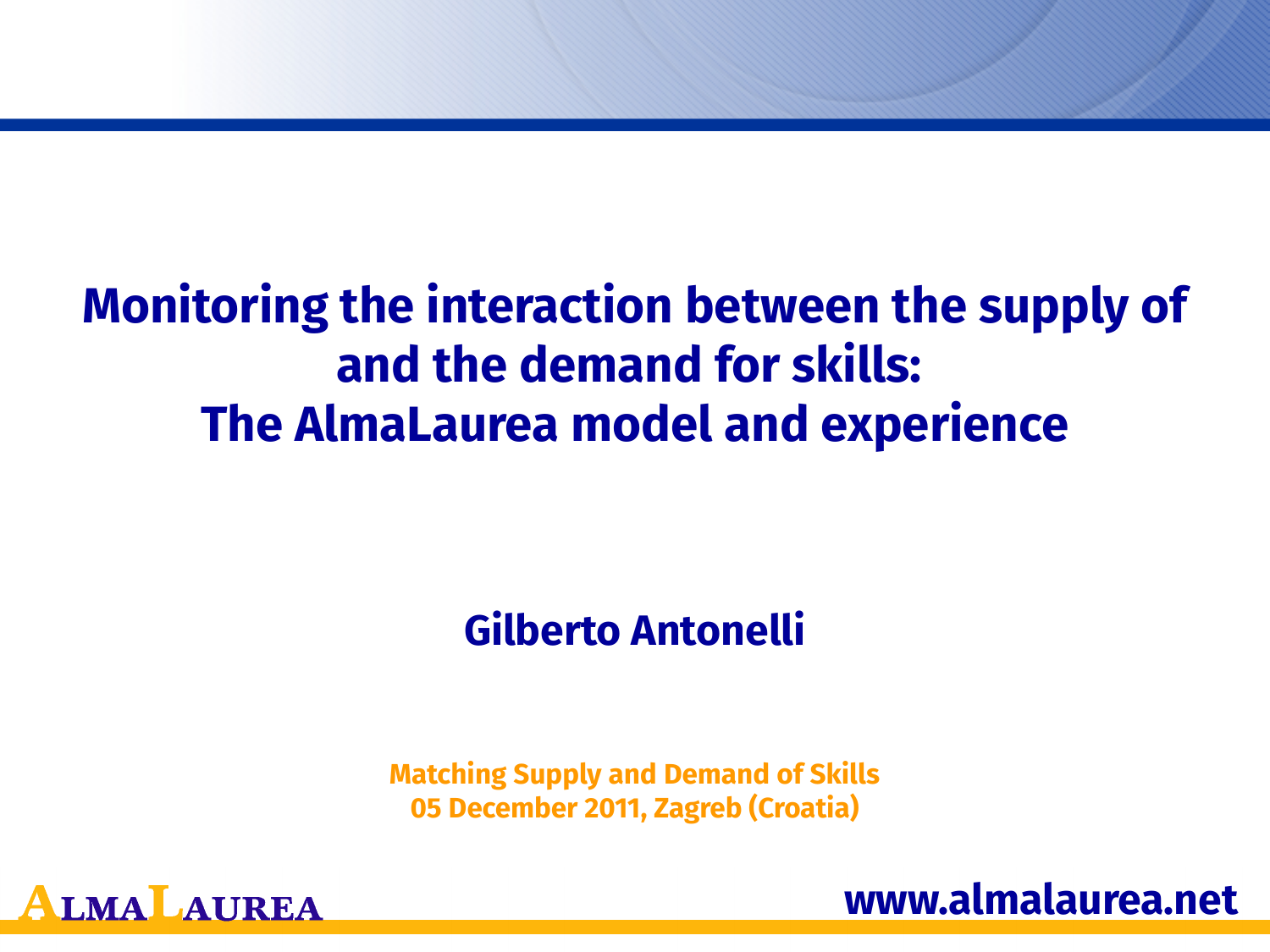

Monitoring the interaction between the supply of
and the demand for skills:
The AlmaLaurea model and experience

Gilberto Antonelli

Matching Supply and Demand of Skills
05 December 2011, Zagreb (Croatia)
www.almalaurea.net